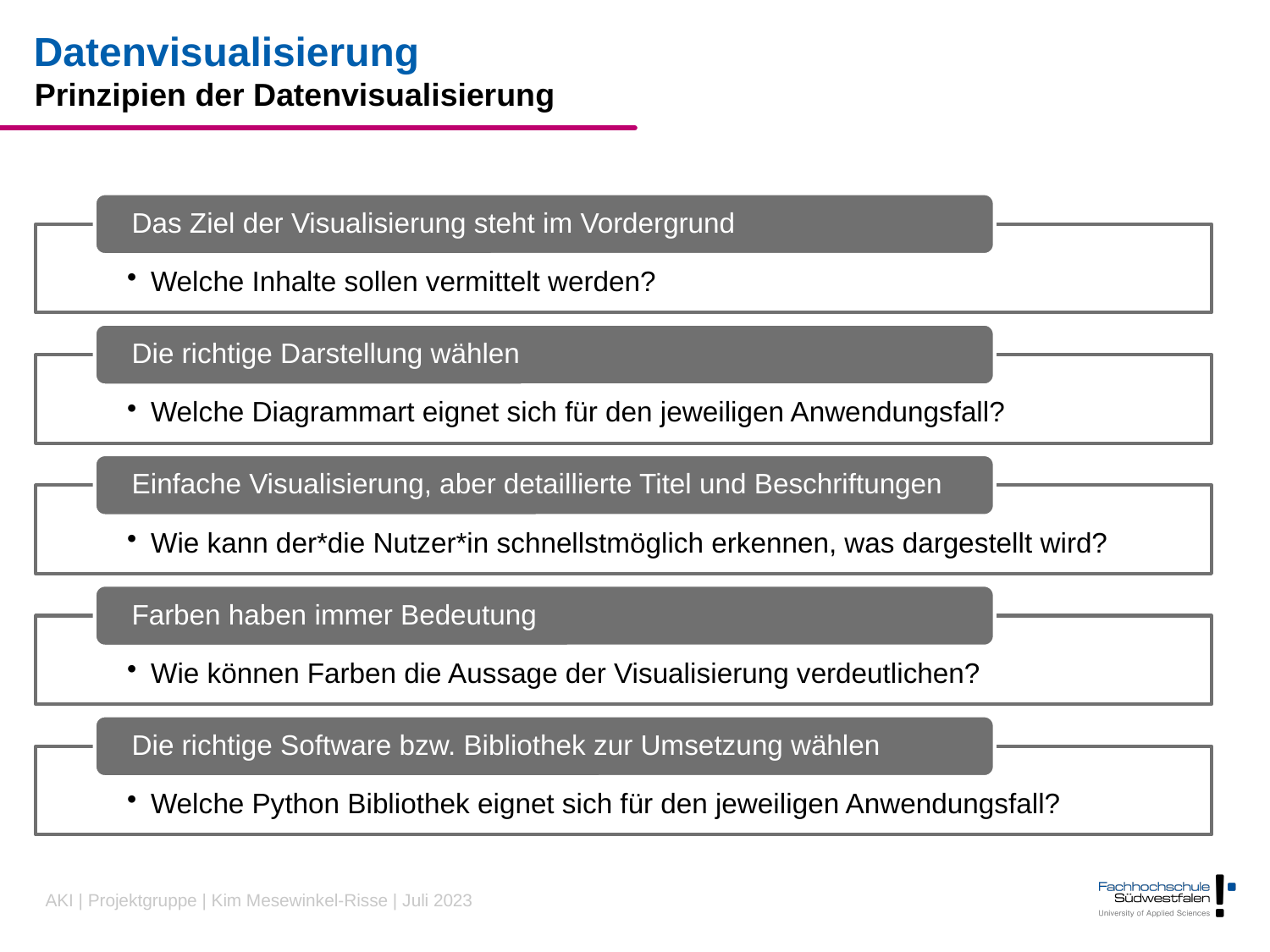

# Datenvisualisierung
Prinzipien der Datenvisualisierung
Welche Inhalte sollen vermittelt werden?
Das Ziel der Visualisierung steht im Vordergrund
Welche Diagrammart eignet sich für den jeweiligen Anwendungsfall?
Die richtige Darstellung wählen
Wie kann der*die Nutzer*in schnellstmöglich erkennen, was dargestellt wird?
Einfache Visualisierung, aber detaillierte Titel und Beschriftungen
Wie können Farben die Aussage der Visualisierung verdeutlichen?
Farben haben immer Bedeutung
Welche Python Bibliothek eignet sich für den jeweiligen Anwendungsfall?
Die richtige Software bzw. Bibliothek zur Umsetzung wählen
AKI | Projektgruppe | Kim Mesewinkel-Risse | Juli 2023